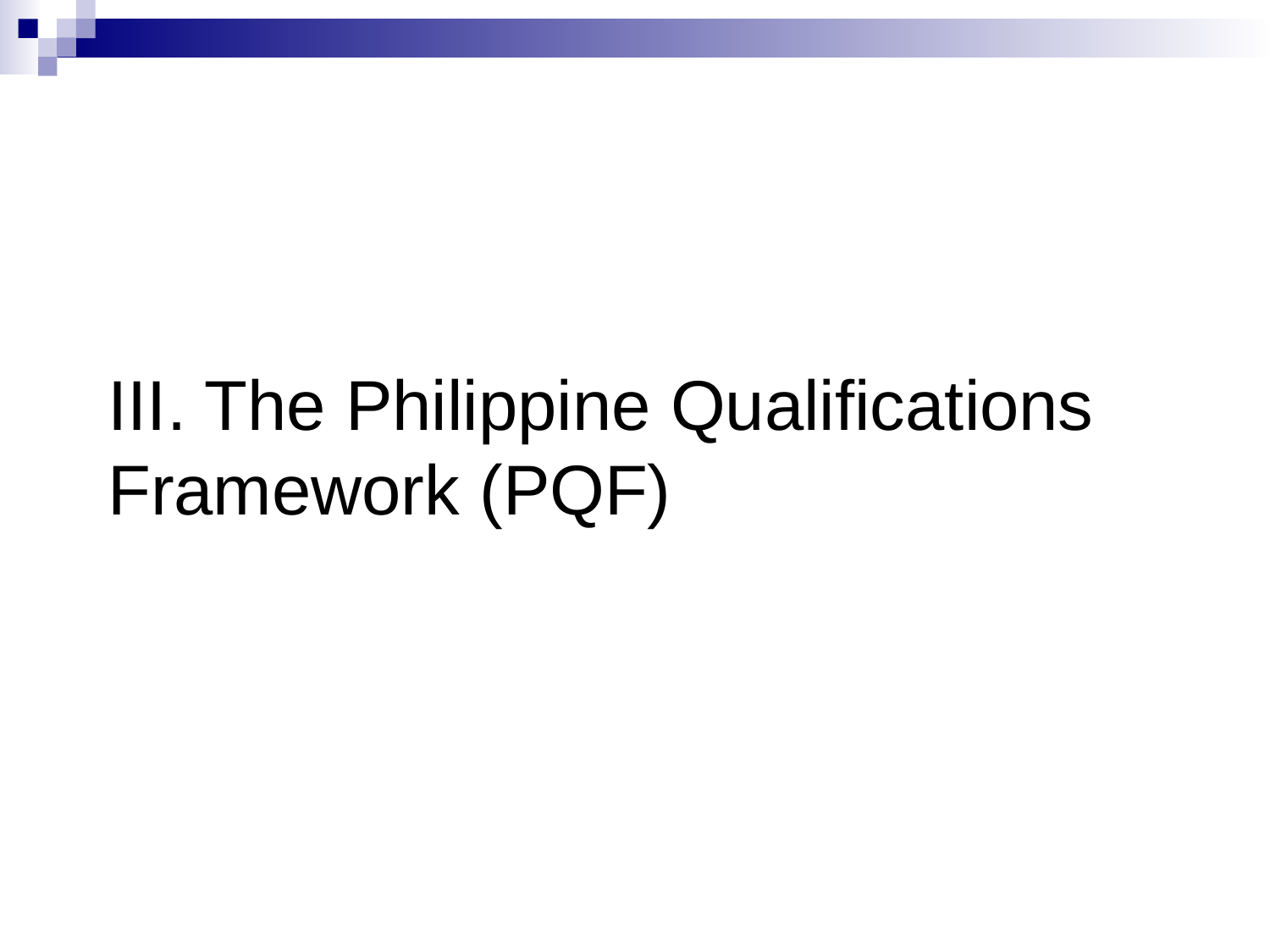

# III. The Philippine Qualifications Framework (PQF)